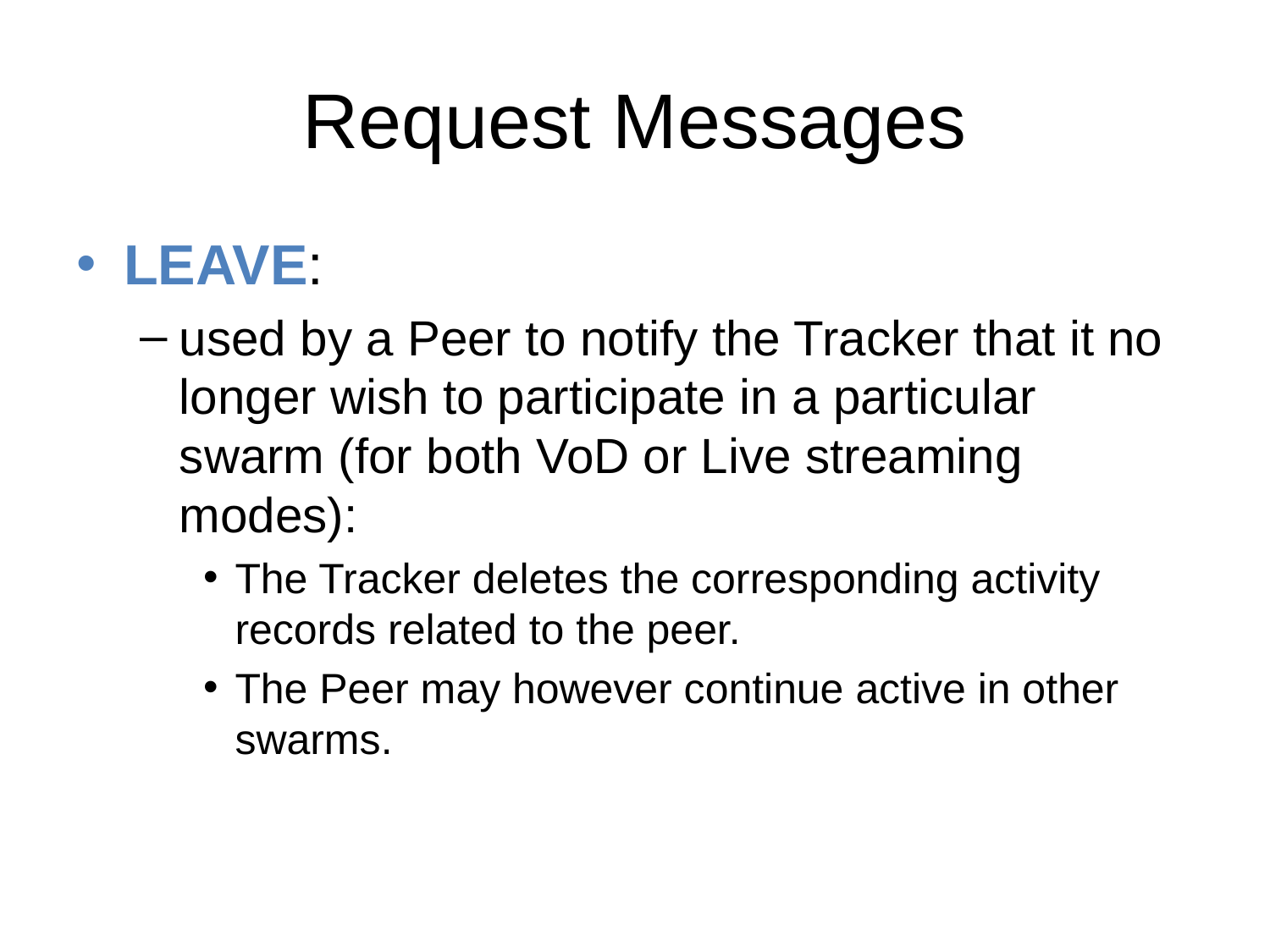

# Request Messages
LEAVE:
used by a Peer to notify the Tracker that it no longer wish to participate in a particular swarm (for both VoD or Live streaming modes):
The Tracker deletes the corresponding activity records related to the peer.
The Peer may however continue active in other swarms.